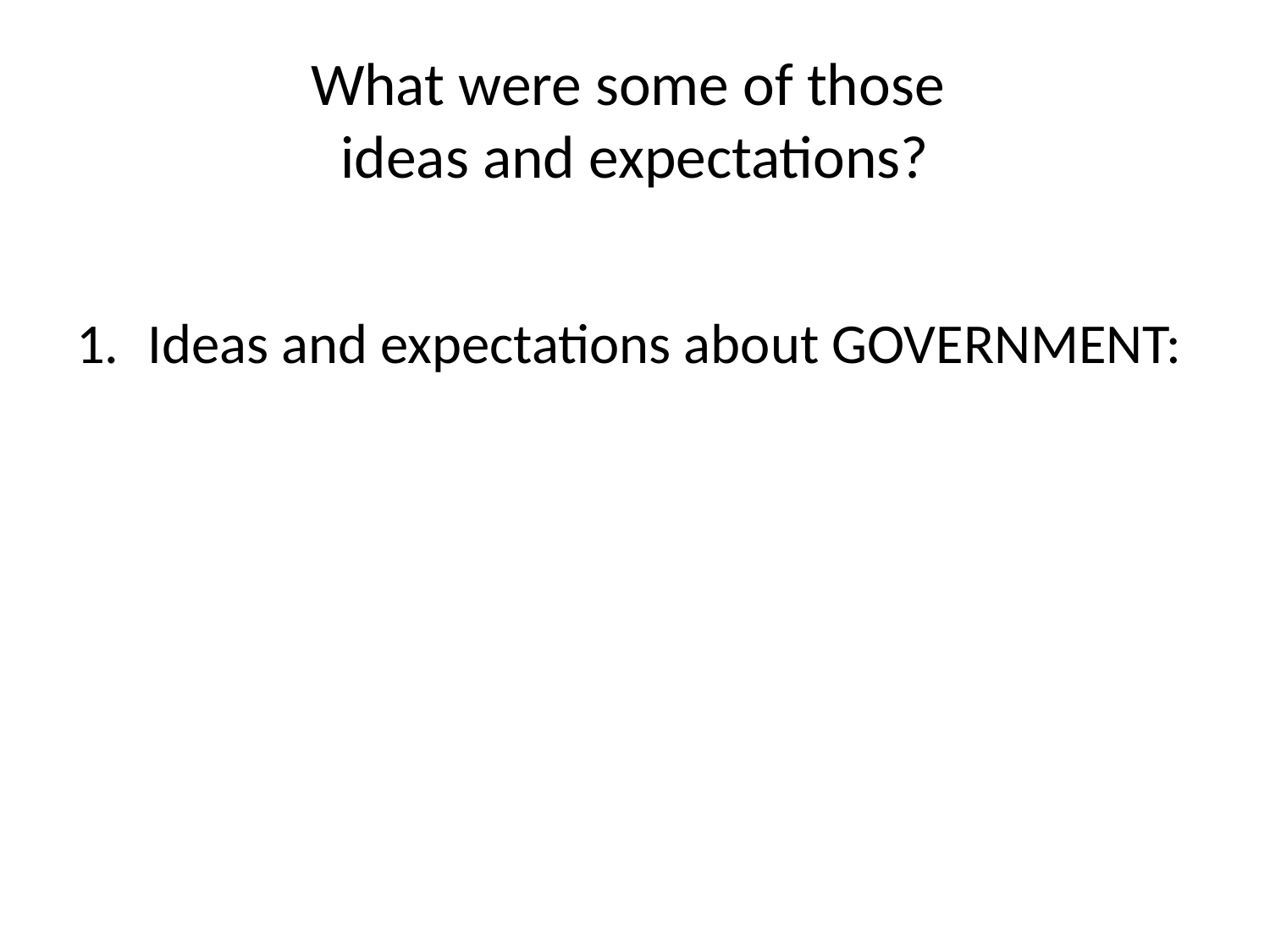

# What were some of those ideas and expectations?

Ideas and expectations about GOVERNMENT: